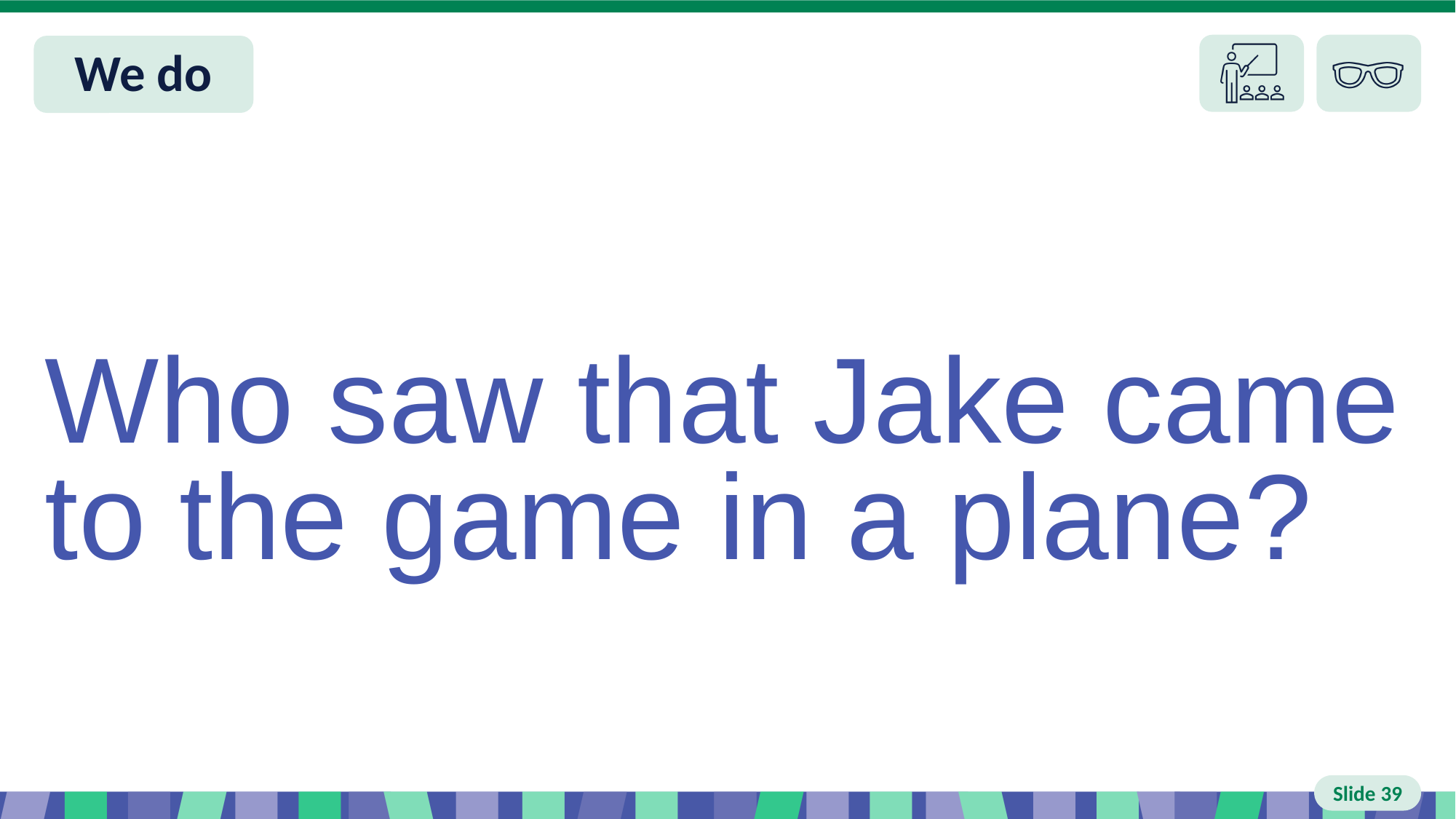

# Slide 39 We do
Who saw that Jake came to the game in a plane?